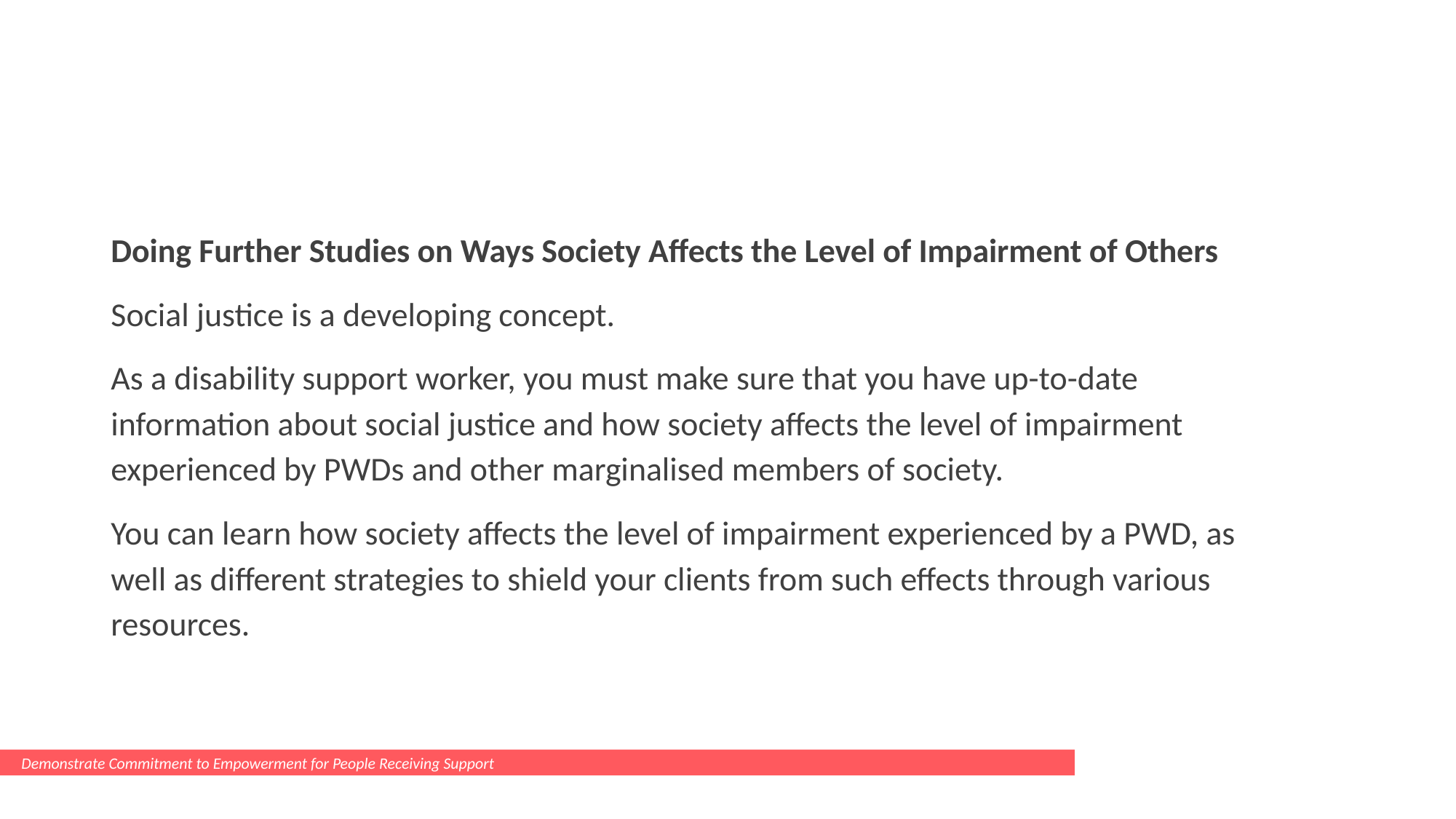

#
Doing Further Studies on Ways Society Affects the Level of Impairment of Others
Social justice is a developing concept.
As a disability support worker, you must make sure that you have up-to-date information about social justice and how society affects the level of impairment experienced by PWDs and other marginalised members of society.
You can learn how society affects the level of impairment experienced by a PWD, as well as different strategies to shield your clients from such effects through various resources.
Demonstrate Commitment to Empowerment for People Receiving Support